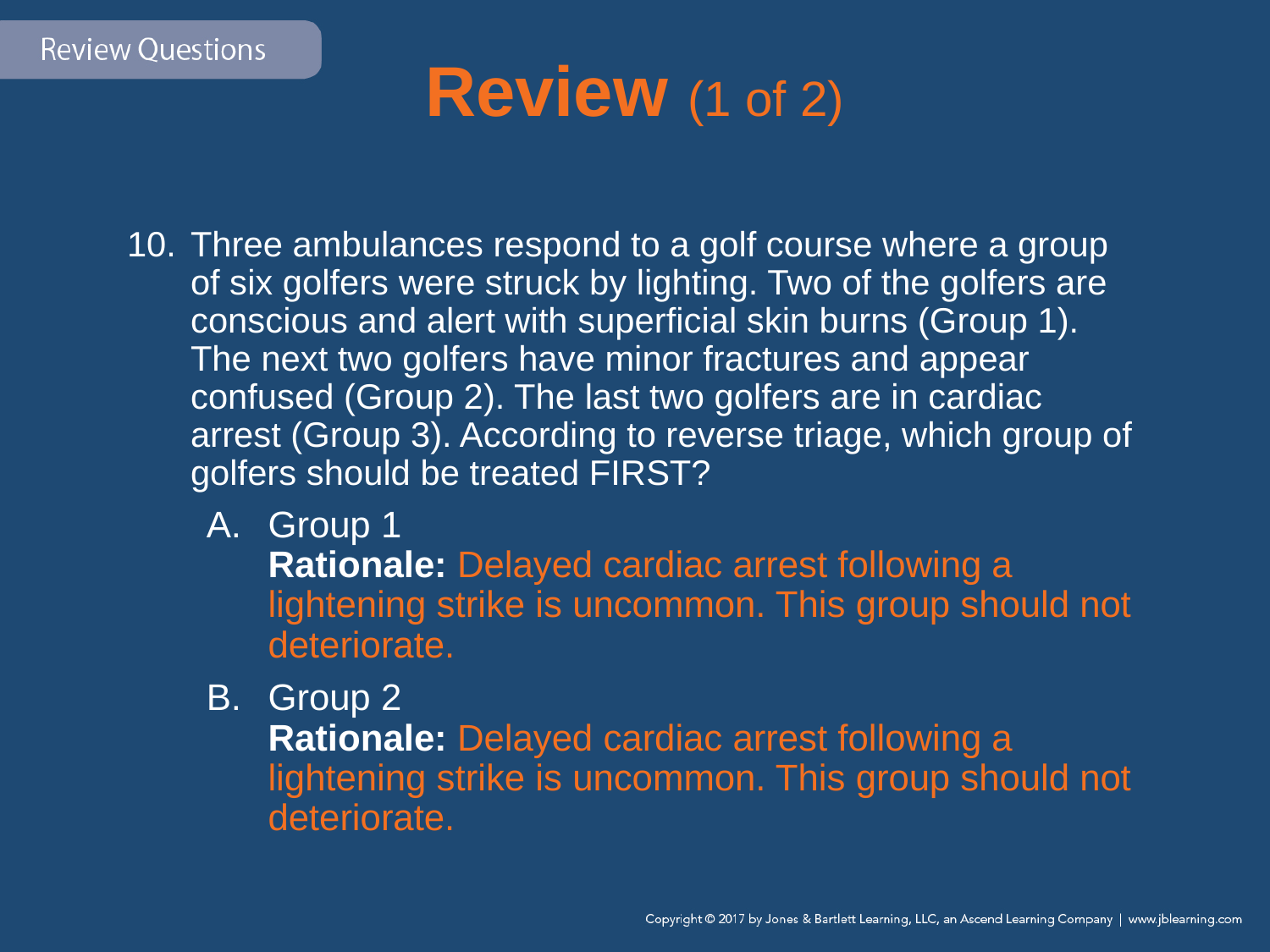

# Review (1 of 2)
Three ambulances respond to a golf course where a group of six golfers were struck by lighting. Two of the golfers are conscious and alert with superficial skin burns (Group 1). The next two golfers have minor fractures and appear confused (Group 2). The last two golfers are in cardiac arrest (Group 3). According to reverse triage, which group of golfers should be treated FIRST?
Group 1
Rationale: Delayed cardiac arrest following a lightening strike is uncommon. This group should not deteriorate.
Group 2
Rationale: Delayed cardiac arrest following a lightening strike is uncommon. This group should not deteriorate.